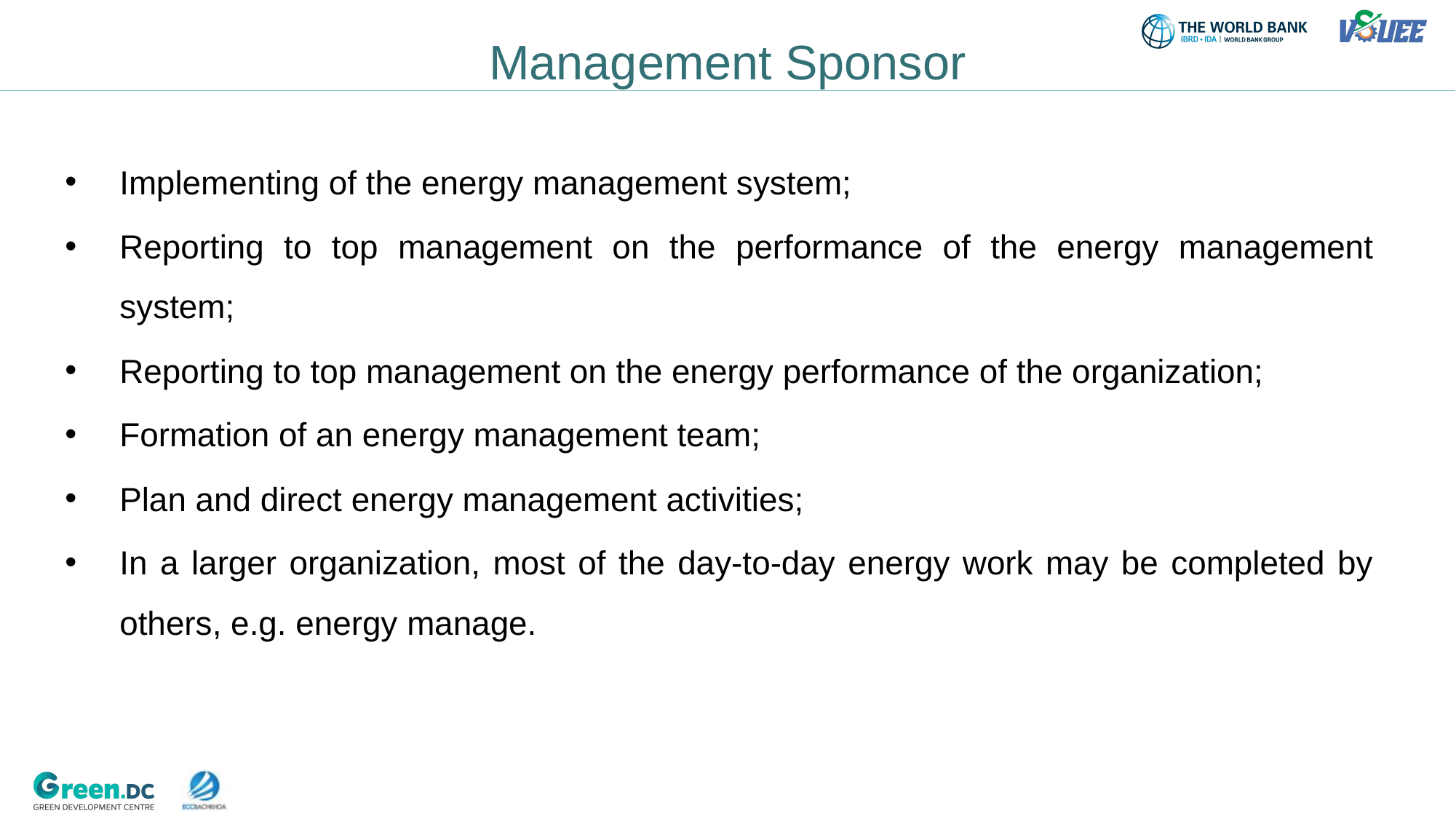

Management Sponsor
Implementing of the energy management system;
Reporting to top management on the performance of the energy management system;
Reporting to top management on the energy performance of the organization;
Formation of an energy management team;
Plan and direct energy management activities;
In a larger organization, most of the day-to-day energy work may be completed by others, e.g. energy manage.